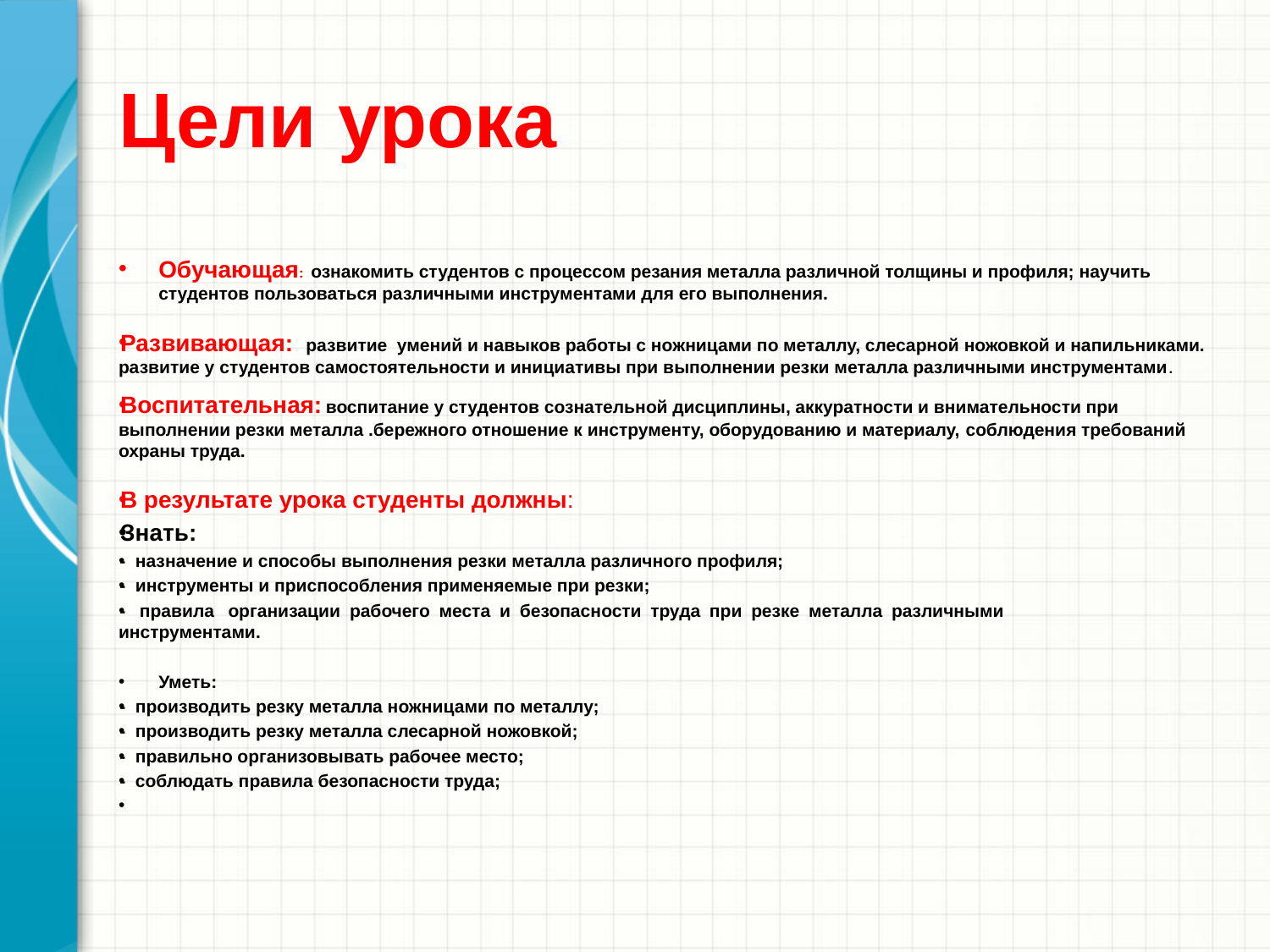

# Цели урока

Обучающая:  ознакомить студентов с процессом резания металла различной толщины и профиля; научить студентов пользоваться различными инструментами для его выполнения.

Развивающая:  развитие  умений и навыков работы с ножницами по металлу, слесарной ножовкой и напильниками. развитие у студентов самостоятельности и инициативы при выполнении резки металла различными инструментами.

Воспитательная: воспитание у студентов сознательной дисциплины, аккуратности и внимательности при выполнении резки металла .бережного отношение к инструменту, оборудованию и материалу, соблюдения требований охраны труда.

В результате урока студенты должны:
Знать:
-  назначение и способы выполнения резки металла различного профиля;
-  инструменты и приспособления применяемые при резки;
-  правила  организации рабочего места и безопасности труда при резке металла различными                        инструментами.

Уметь:
-  производить резку металла ножницами по металлу;
-  производить резку металла слесарной ножовкой;
-  правильно организовывать рабочее место;
-  соблюдать правила безопасности труда;